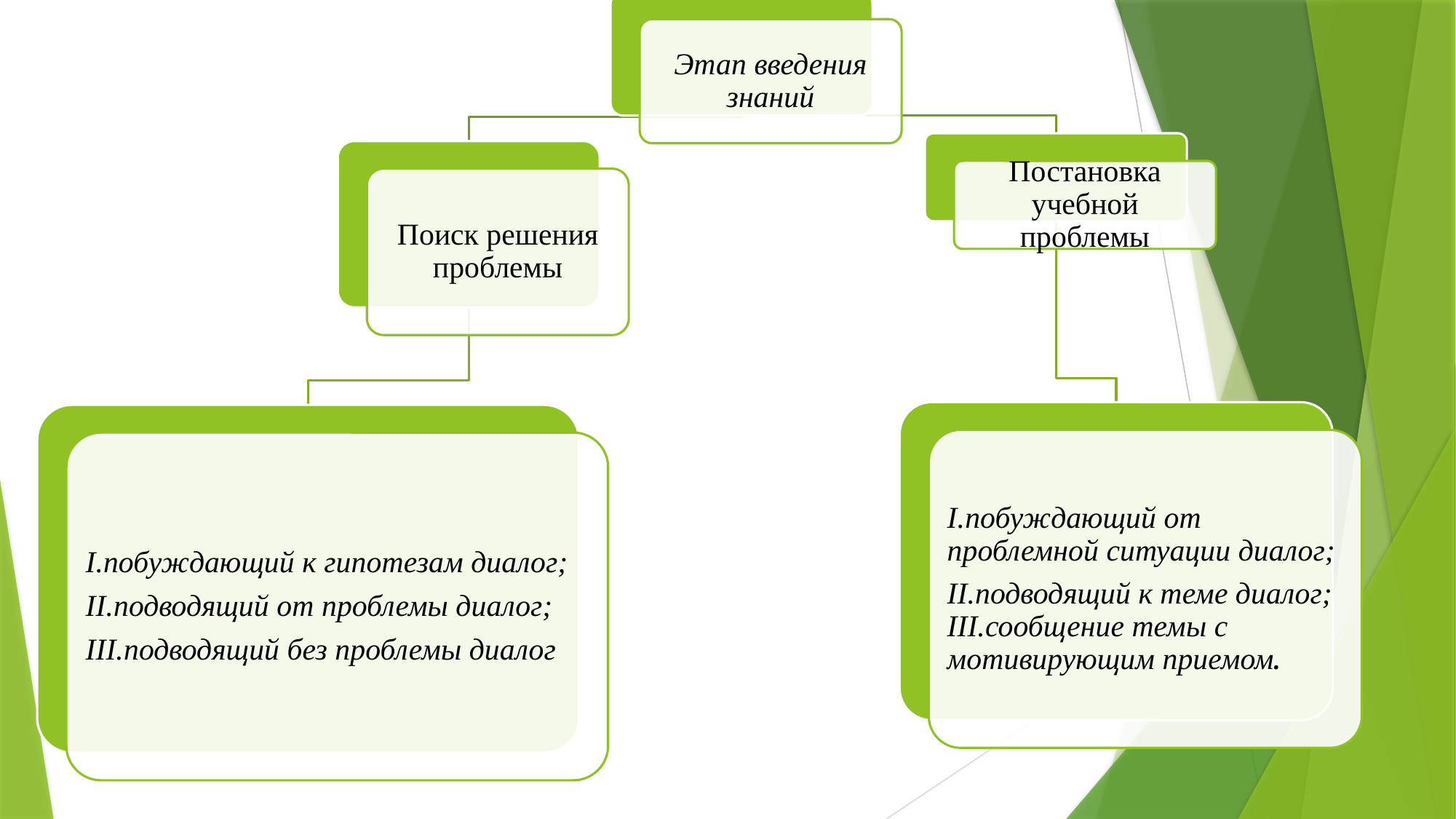

Этап введения знаний
Поиск решения проблемы
I.побуждающий к гипотезам диалог;
II.подводящий от проблемы диалог;
III.подводящий без проблемы диалог
Постановка учебной проблемы
I.побуждающий от проблемной ситуации диалог;
II.подводящий к теме диалог; III.сообщение темы с мотивирующим приемом.